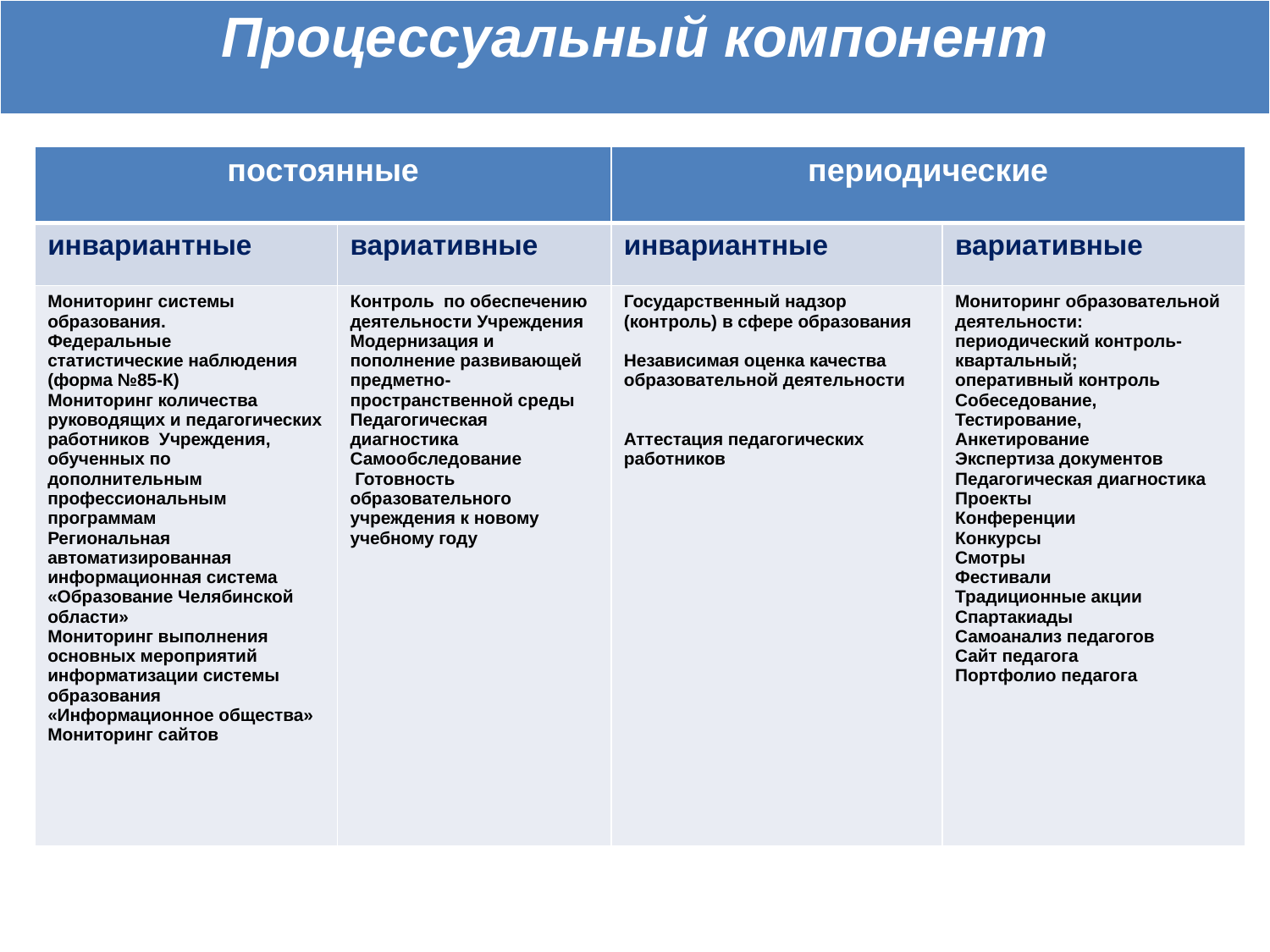

| Процессуальный компонент |
| --- |
| постоянные |  | периодические |  |
| --- | --- | --- | --- |
| инвариантные | вариативные | инвариантные | вариативные |
| Мониторинг системы образования. Федеральные статистические наблюдения (форма №85-К) Мониторинг количества руководящих и педагогических работников Учреждения, обученных по дополнительным профессиональным программам Региональная автоматизированная информационная система «Образование Челябинской области» Мониторинг выполнения основных мероприятий информатизации системы образования «Информационное общества» Мониторинг сайтов | Контроль по обеспечению деятельности Учреждения Модернизация и пополнение развивающей предметно-пространственной среды Педагогическая диагностика Самообследование Готовность образовательного учреждения к новому учебному году | Государственный надзор (контроль) в сфере образования Независимая оценка качества образовательной деятельности Аттестация педагогических работников | Мониторинг образовательной деятельности: периодический контроль- квартальный; оперативный контроль Собеседование, Тестирование, Анкетирование Экспертиза документов Педагогическая диагностика Проекты Конференции Конкурсы Смотры Фестивали Традиционные акции Спартакиады Самоанализ педагогов Сайт педагога Портфолио педагога |